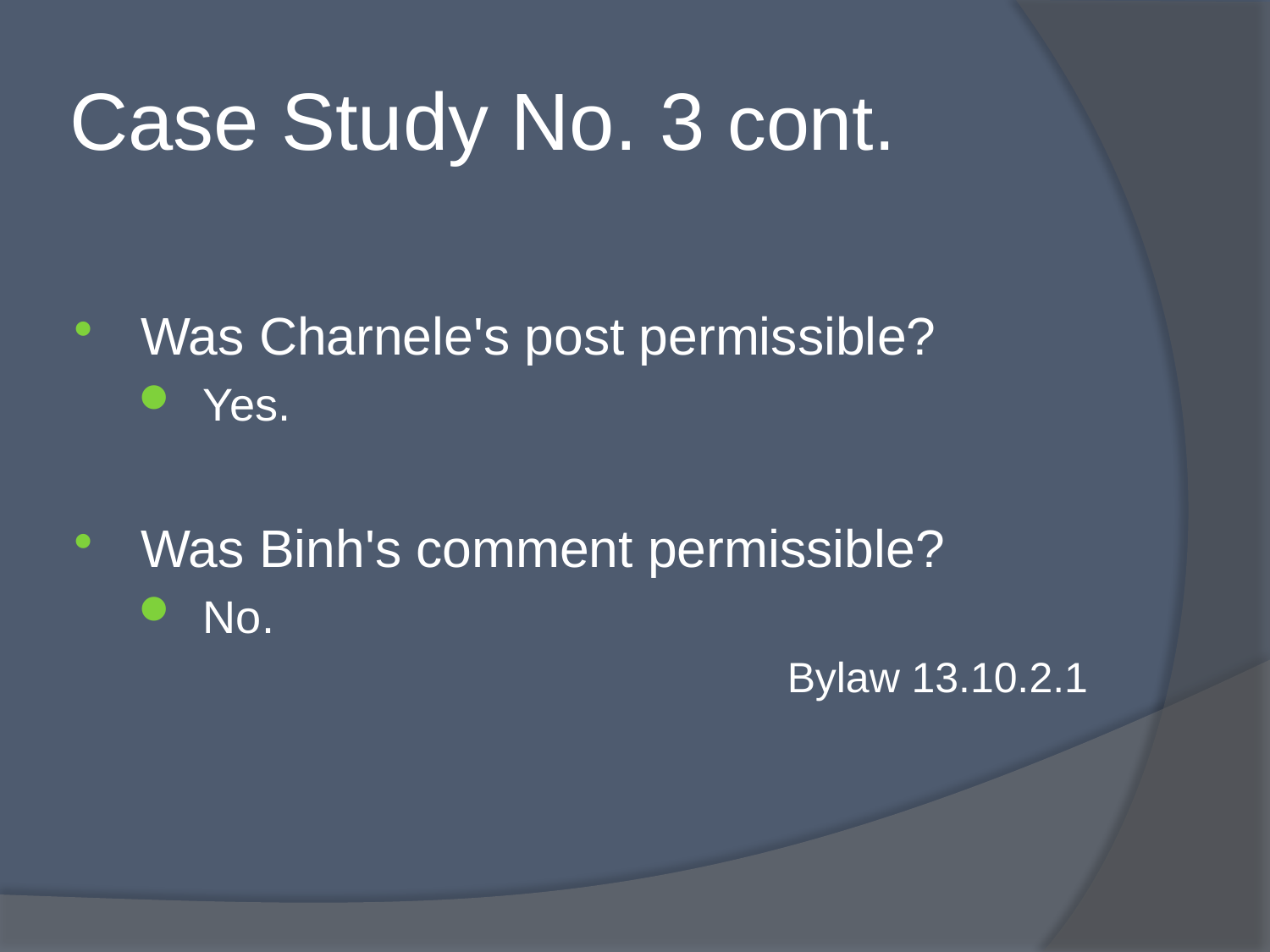

# Case Study No. 3 cont.

Was Charnele's post permissible?
Yes.

Was Binh's comment permissible?
No.
Bylaw 13.10.2.1